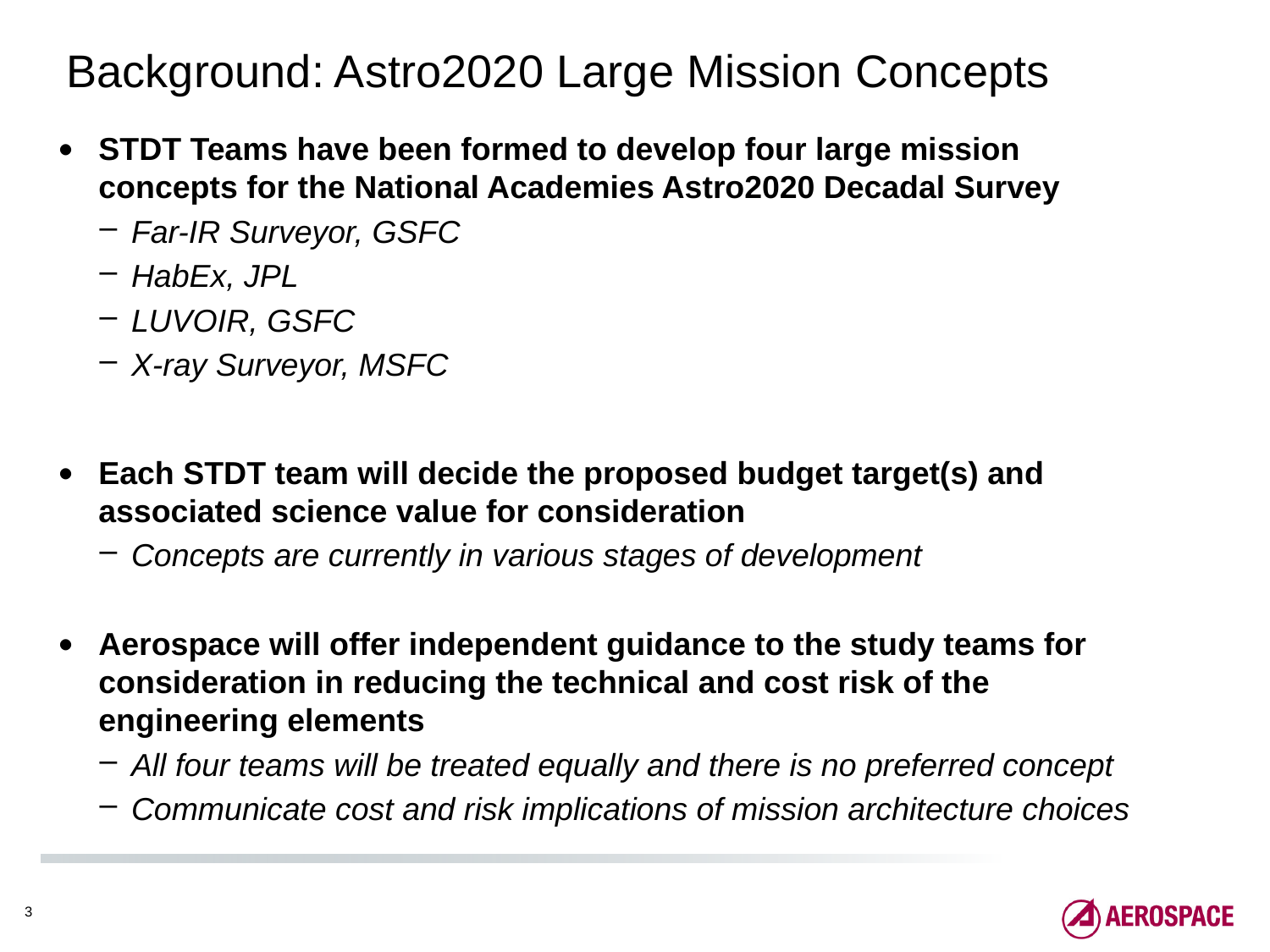

Background: Astro2020 Large Mission Concepts
STDT Teams have been formed to develop four large mission concepts for the National Academies Astro2020 Decadal Survey
Far-IR Surveyor, GSFC
HabEx, JPL
LUVOIR, GSFC
X-ray Surveyor, MSFC

Each STDT team will decide the proposed budget target(s) and associated science value for consideration
Concepts are currently in various stages of development

Aerospace will offer independent guidance to the study teams for consideration in reducing the technical and cost risk of the engineering elements
All four teams will be treated equally and there is no preferred concept
Communicate cost and risk implications of mission architecture choices